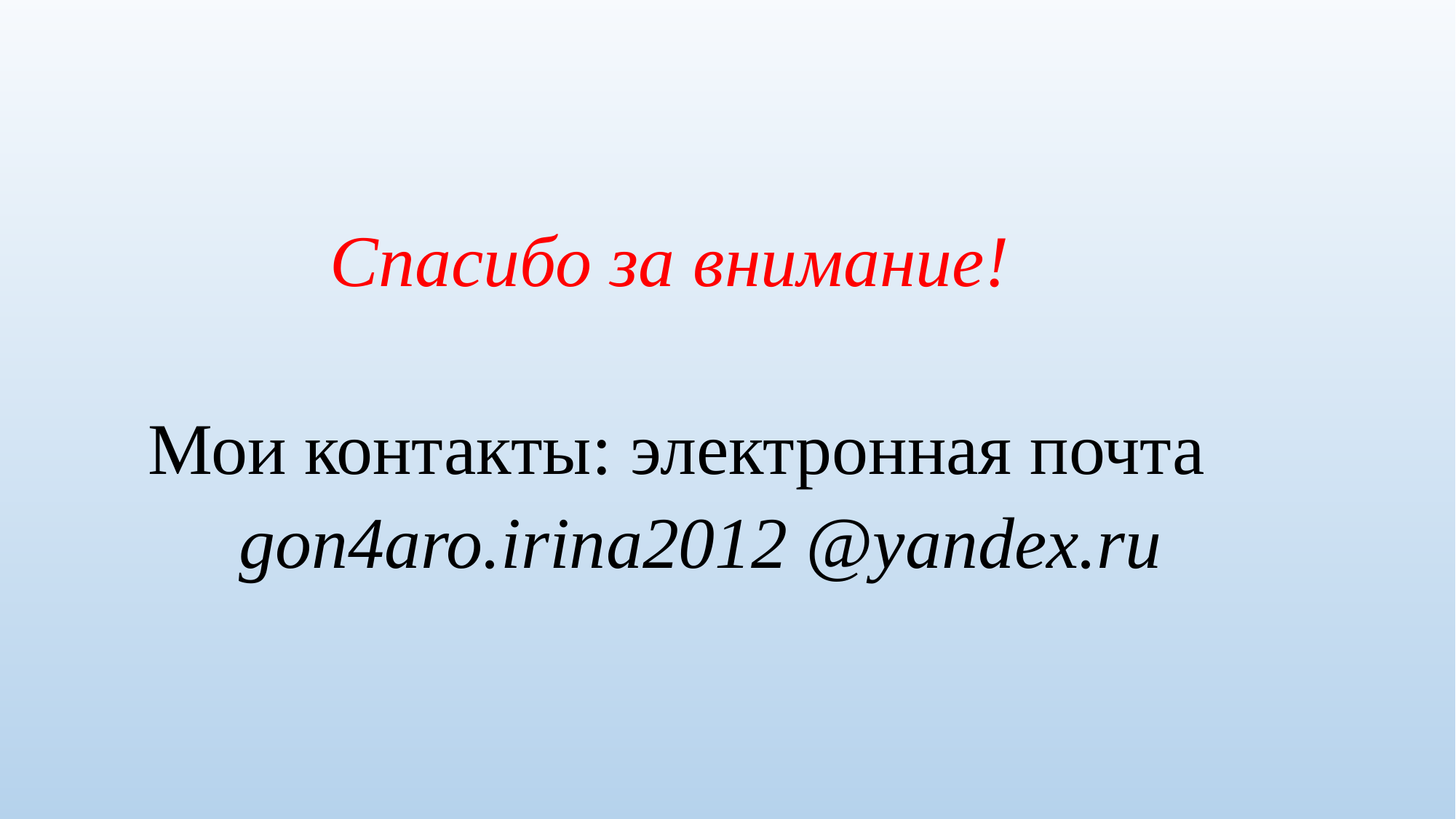

#
            Спасибо за внимание!

  Мои контакты: электронная почта
       gon4aro.irina2012 @yandex.ru